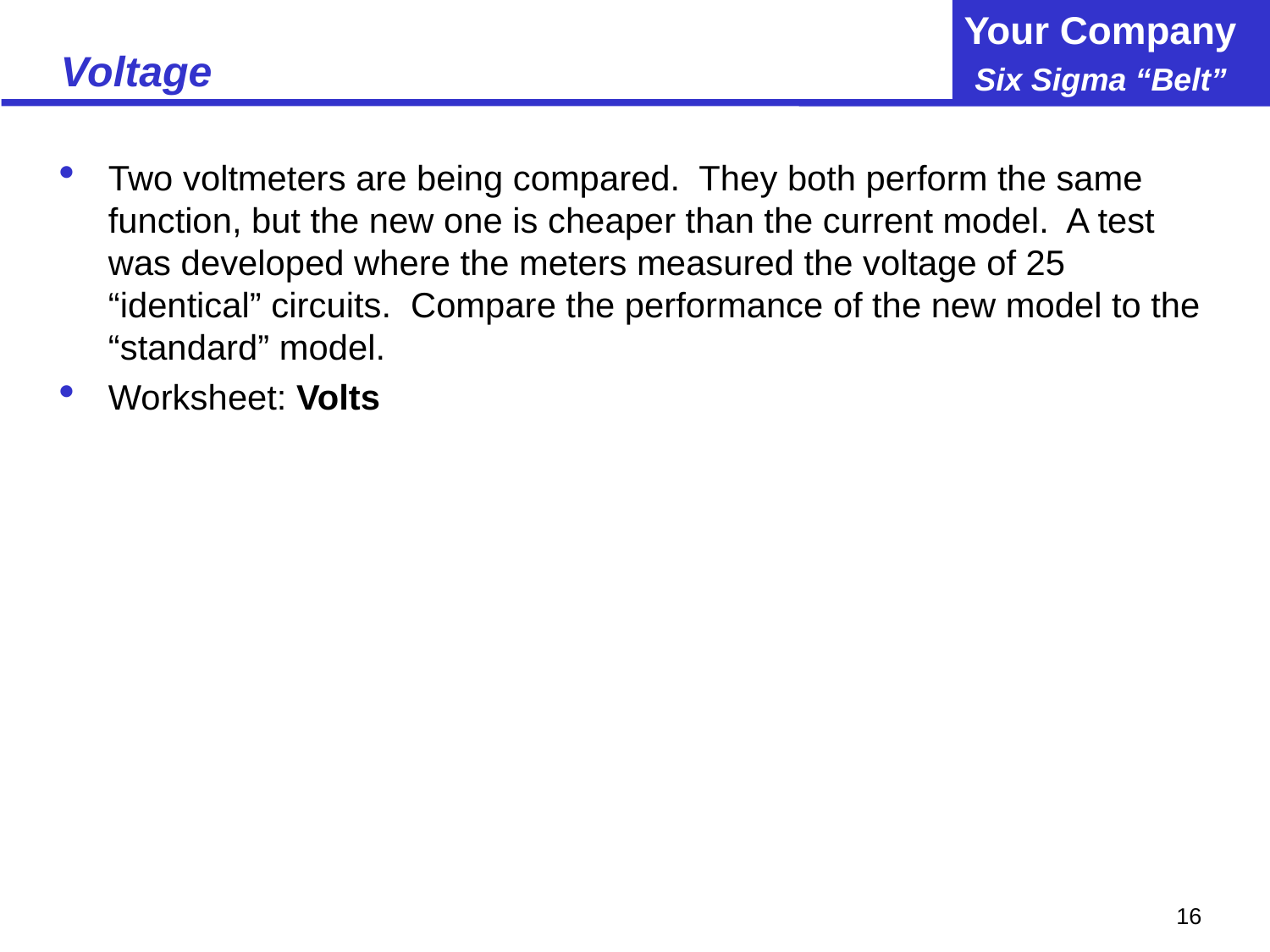

# Voltage
Two voltmeters are being compared.  They both perform the same function, but the new one is cheaper than the current model.  A test was developed where the meters measured the voltage of 25 “identical” circuits.  Compare the performance of the new model to the “standard” model.
Worksheet: Volts